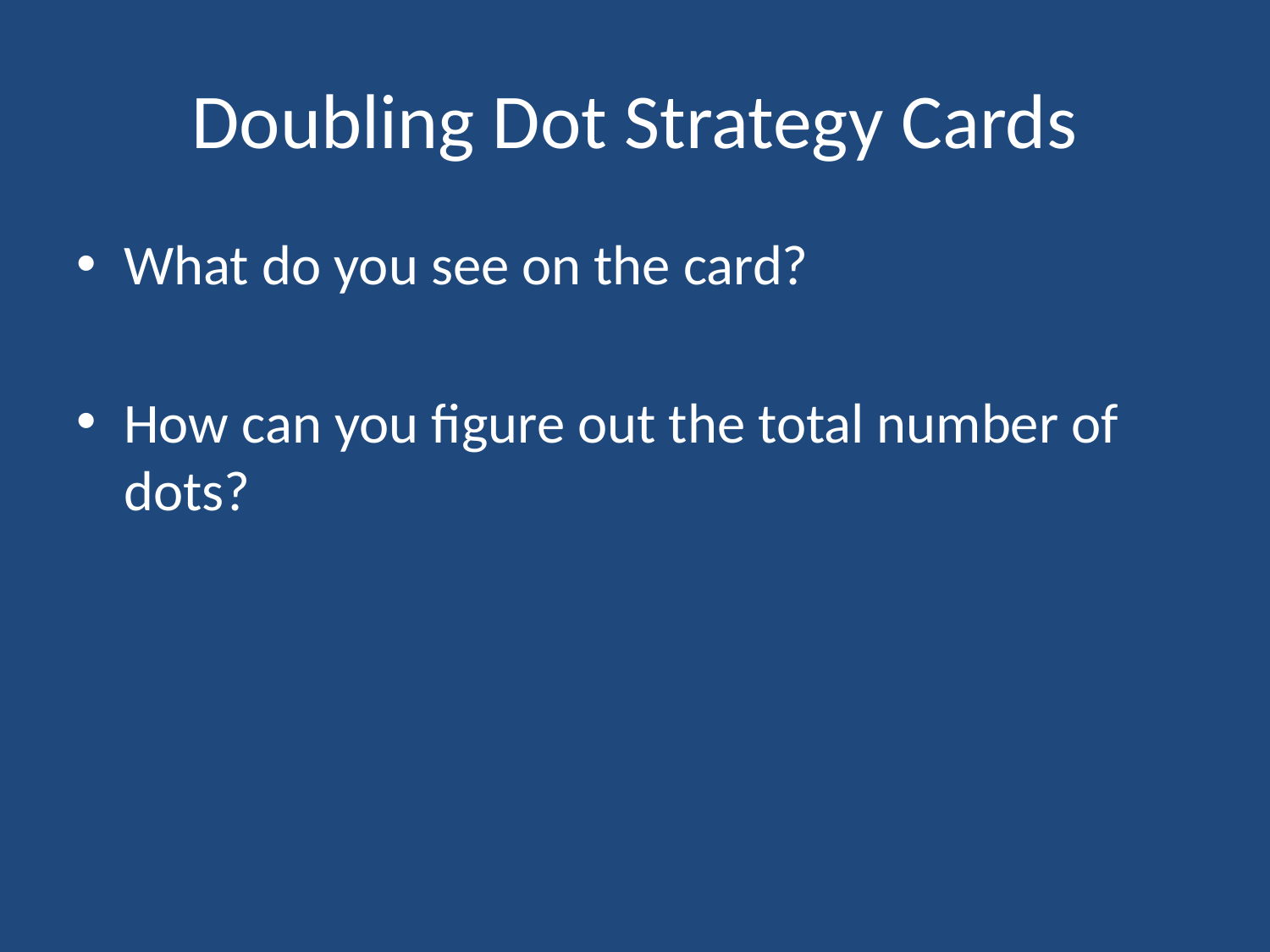

# Doubling Dot Strategy Cards
What do you see on the card?

How can you figure out the total number of dots?